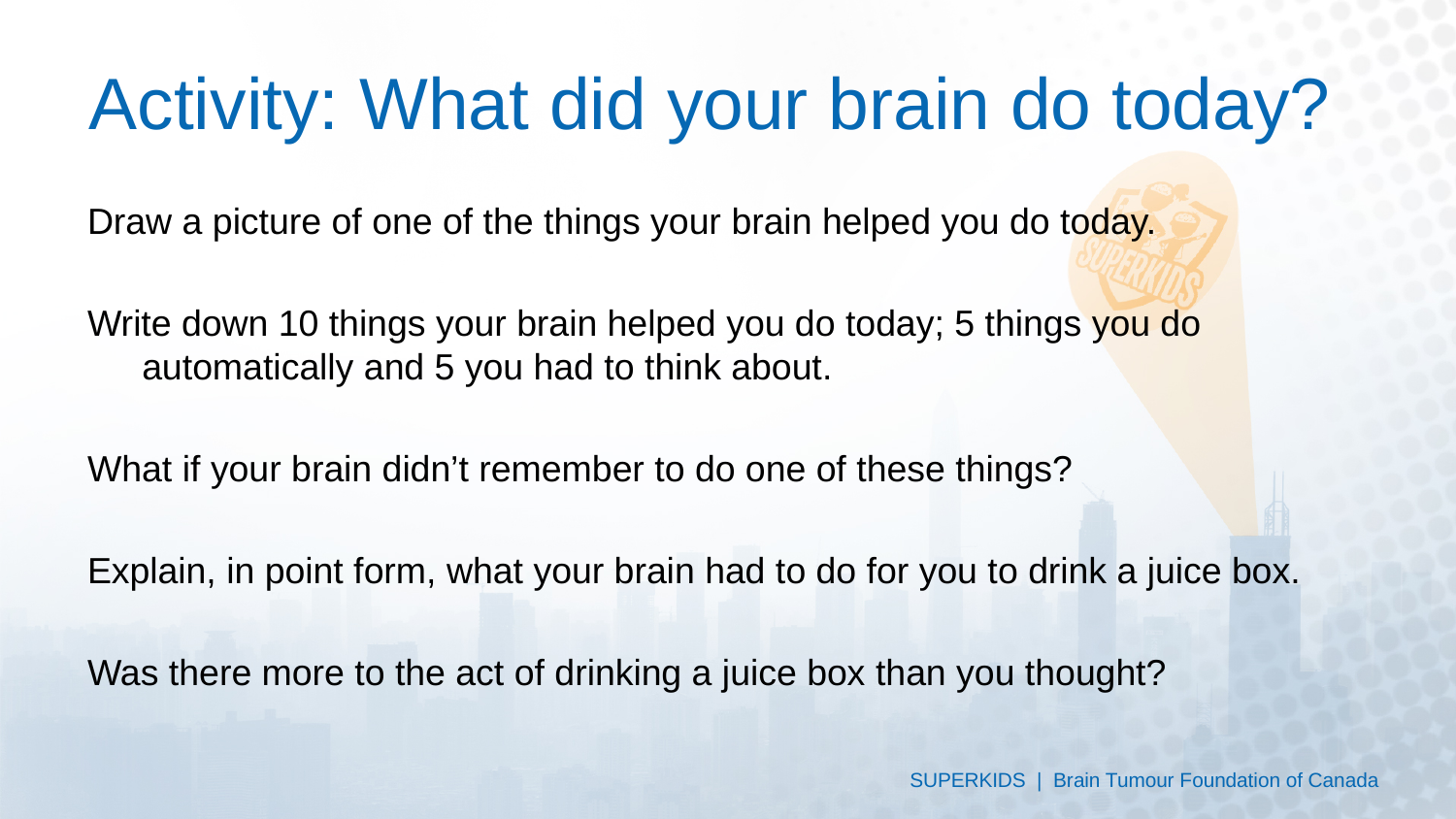

# Activity: What did your brain do today?
Draw a picture of one of the things your brain helped you do today.

Write down 10 things your brain helped you do today; 5 things you do automatically and 5 you had to think about.

What if your brain didn’t remember to do one of these things?

Explain, in point form, what your brain had to do for you to drink a juice box.

Was there more to the act of drinking a juice box than you thought?